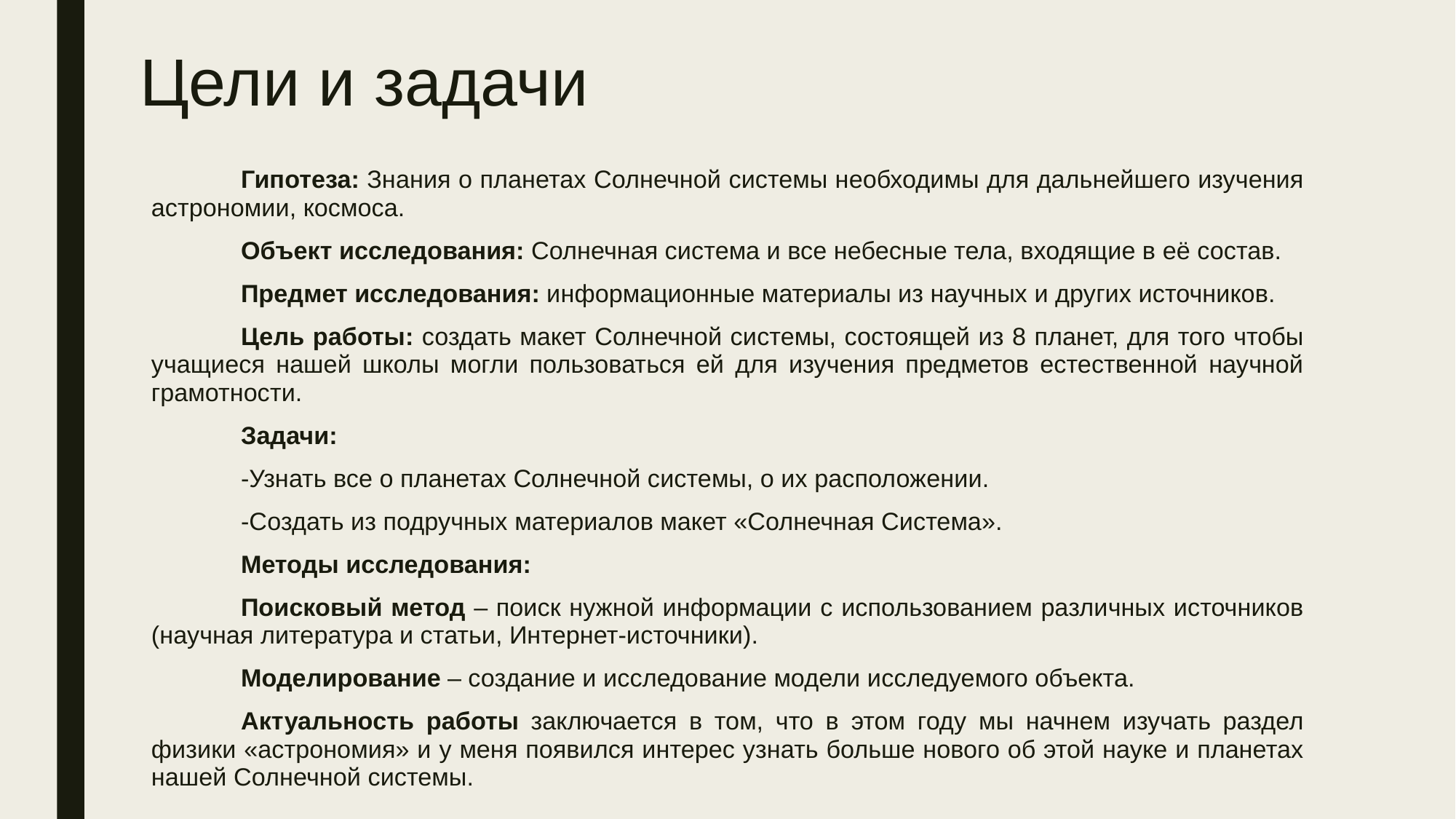

# Цели и задачи
	Гипотеза: Знания о планетах Солнечной системы необходимы для дальнейшего изучения астрономии, космоса.
	Объект исследования: Солнечная система и все небесные тела, входящие в её состав.
	Предмет исследования: информационные материалы из научных и других источников.
	Цель работы: создать макет Солнечной системы, состоящей из 8 планет, для того чтобы учащиеся нашей школы могли пользоваться ей для изучения предметов естественной научной грамотности.
	Задачи:
	-Узнать все о планетах Солнечной системы, о их расположении.
	-Создать из подручных материалов макет «Солнечная Система».
	Методы исследования:
	Поисковый метод – поиск нужной информации с использованием различных источников (научная литература и статьи, Интернет-источники).
	Моделирование – создание и исследование модели исследуемого объекта.
	Актуальность работы заключается в том, что в этом году мы начнем изучать раздел физики «астрономия» и у меня появился интерес узнать больше нового об этой науке и планетах нашей Солнечной системы.